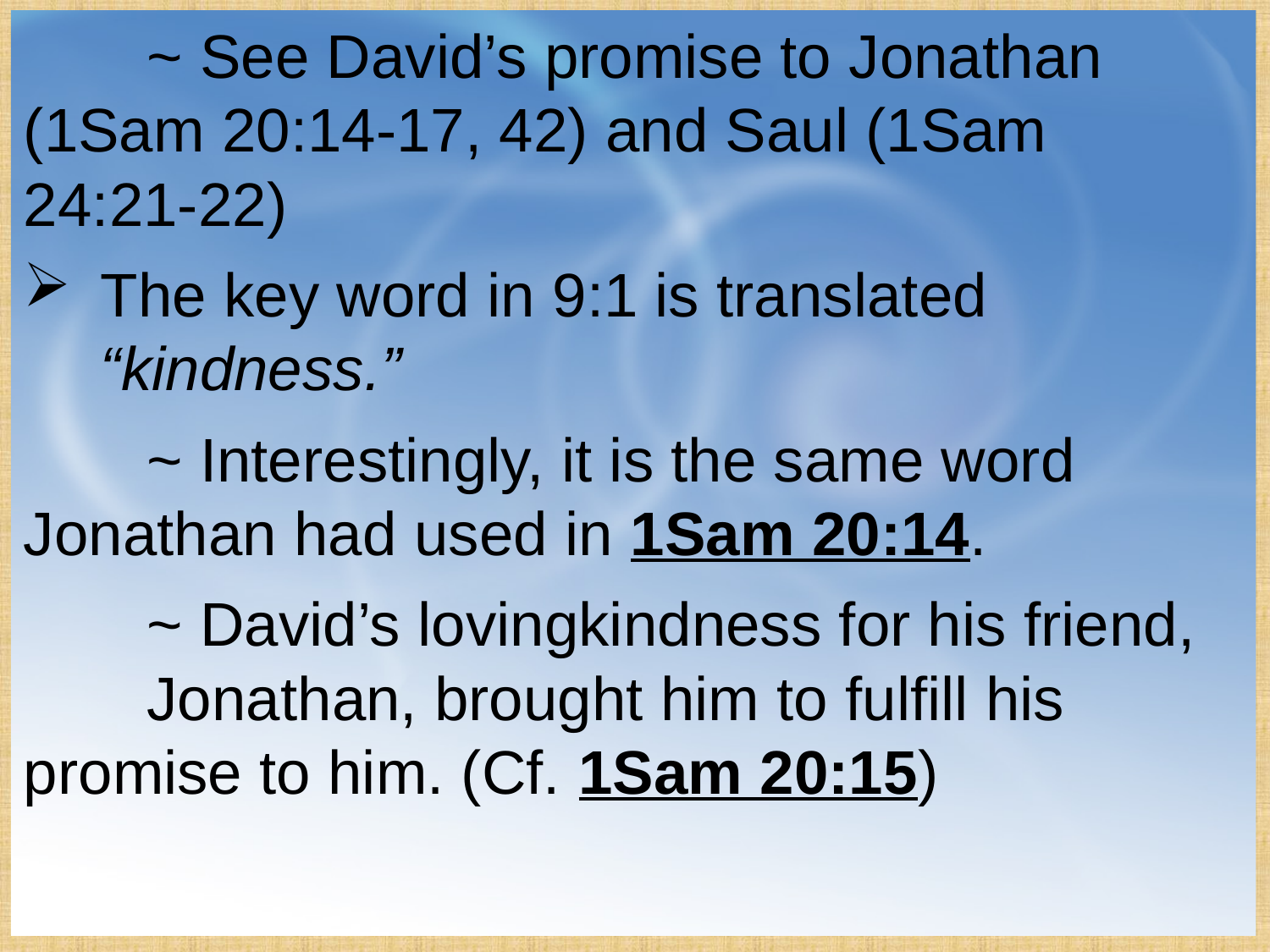

~ See David’s promise to Jonathan 			(1Sam 20:14-17, 42) and Saul (1Sam 		24:21-22)
The key word in 9:1 is translated “kindness.”
	~ Interestingly, it is the same word 			Jonathan had used in 1Sam 20:14.
	~ David’s lovingkindness for his friend, 		Jonathan, brought him to fulfill his 			promise to him. (Cf. 1Sam 20:15)